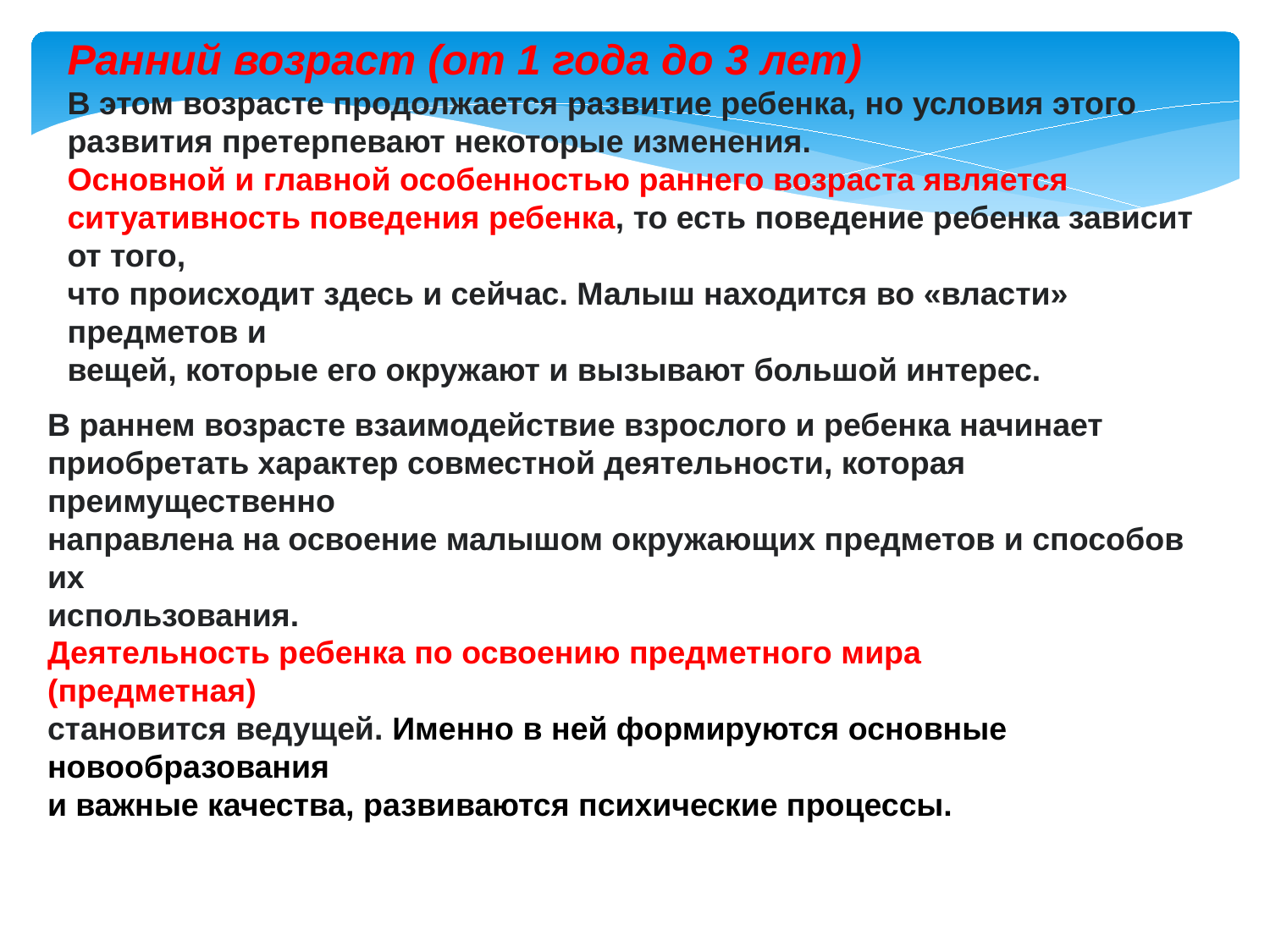

Ранний возраст (от 1 года до 3 лет)
В этом возрасте продолжается развитие ребенка, но условия этого
развития претерпевают некоторые изменения.
Основной и главной особенностью раннего возраста является
ситуативность поведения ребенка, то есть поведение ребенка зависит от того,
что происходит здесь и сейчас. Малыш находится во «власти» предметов и
вещей, которые его окружают и вызывают большой интерес.
В раннем возрасте взаимодействие взрослого и ребенка начинает
приобретать характер совместной деятельности, которая преимущественно
направлена на освоение малышом окружающих предметов и способов их
использования.
Деятельность ребенка по освоению предметного мира (предметная)
становится ведущей. Именно в ней формируются основные новообразования
и важные качества, развиваются психические процессы.